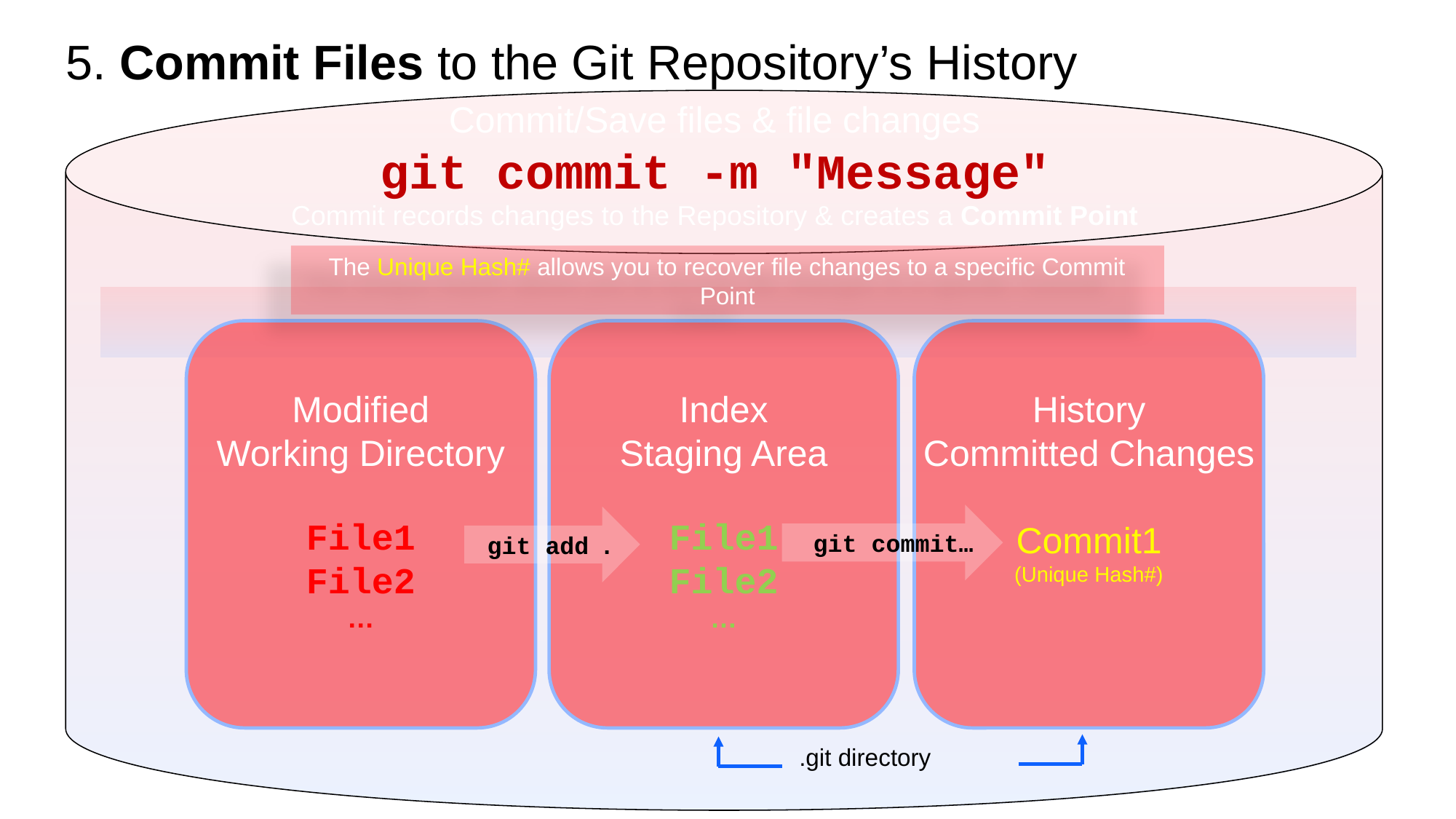

# 5. Commit Files to the Git Repository’s History

Commit/Save files & file changes
git commit -m "Message"
Commit records changes to the Repository & creates a Commit Point
The Unique Hash# allows you to recover file changes to a specific Commit Point

Modified
Working Directory

File1
File2
…

Index
Staging Area

File1
File2
…

History
Committed Changes

Commit1
(Unique Hash#)
git commit…
git add .
.git directory